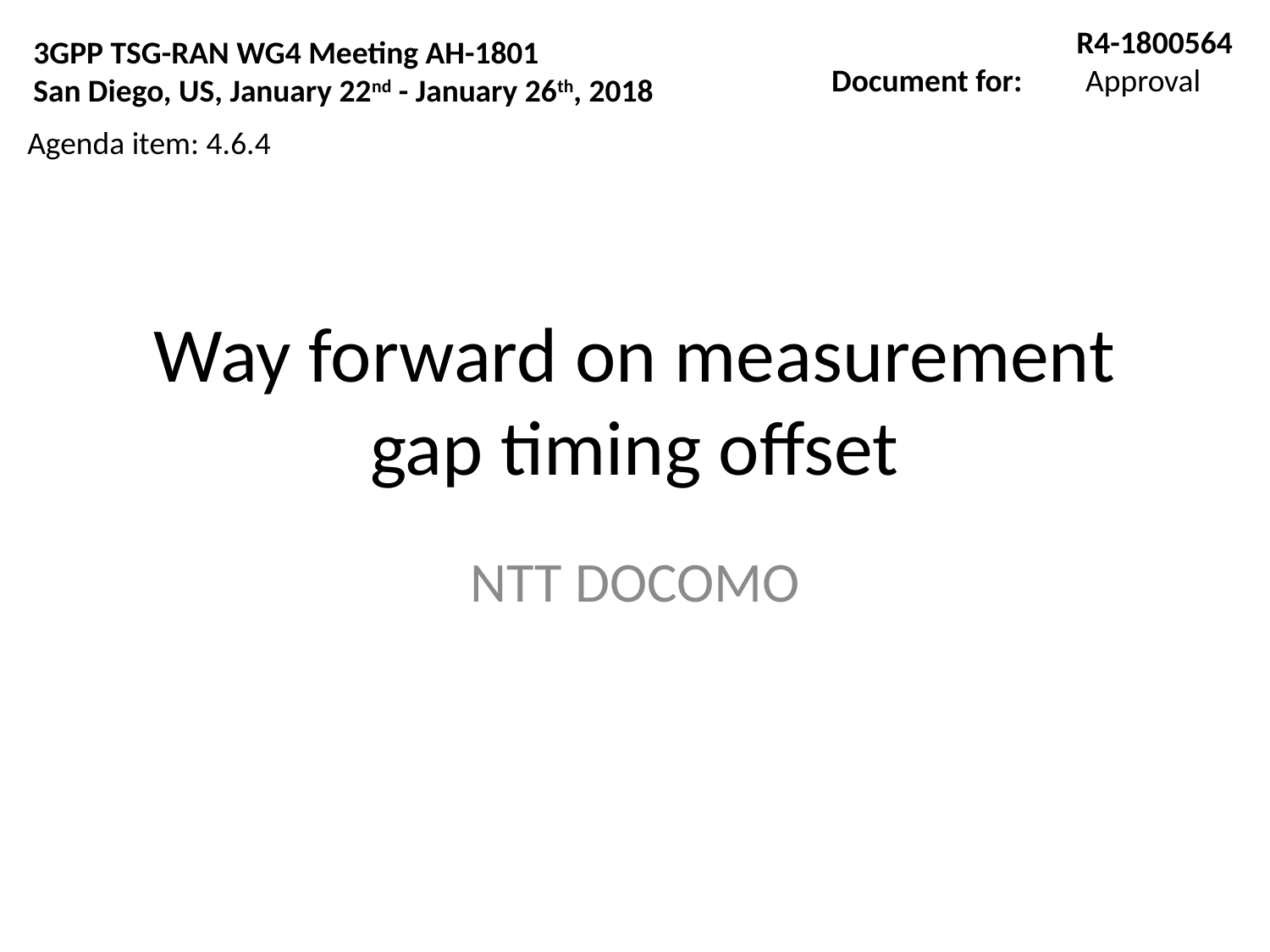

R4-1800564
Document for:	Approval
3GPP TSG-RAN WG4 Meeting AH-1801
San Diego, US, January 22nd - January 26th, 2018
Agenda item: 4.6.4
# Way forward on measurement gap timing offset
NTT DOCOMO